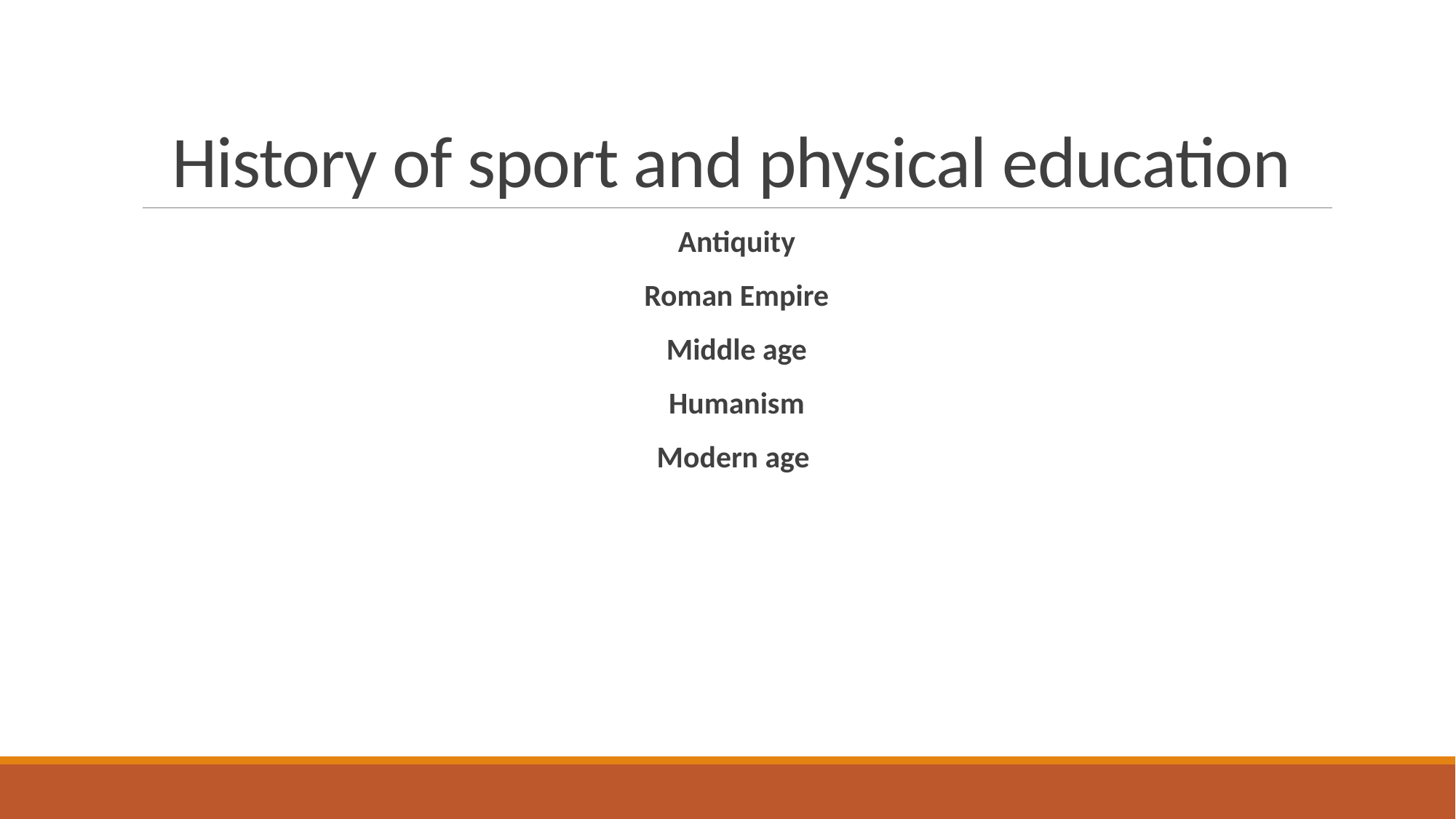

# History of sport and physical education
Antiquity
Roman Empire
Middle age
Humanism
Modern age